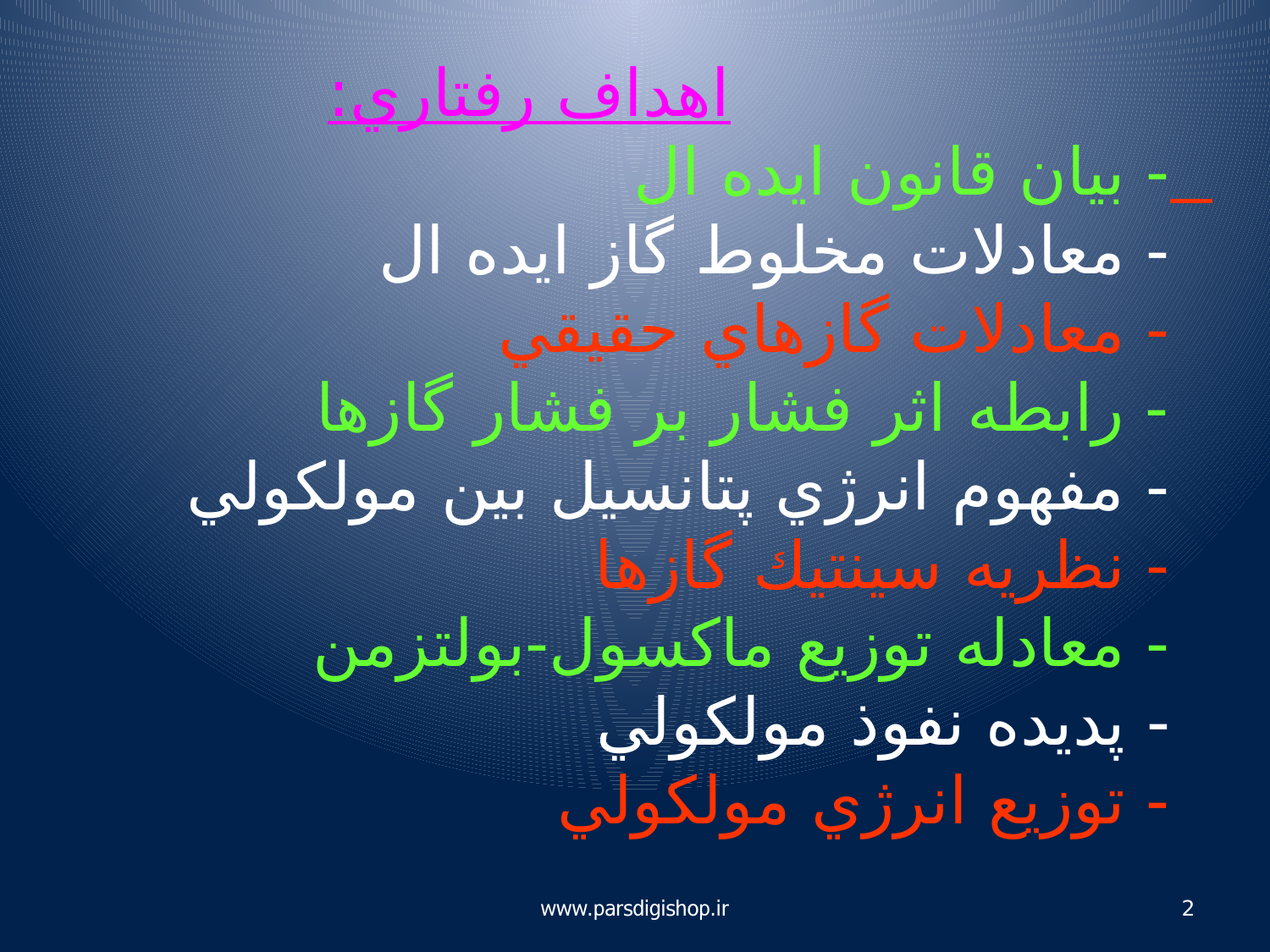

# اهداف رفتاري: - بيان قانون ايده ال - معادلات مخلوط گاز ايده ال - معادلات گازهاي حقيقي - رابطه اثر فشار بر فشار گازها - مفهوم انرژي پتانسيل بين مولكولي - نظريه سينتيك گازها - معادله توزيع ماكسول-بولتزمن - پديده نفوذ مولكولي - توزيع انرژي مولكولي
www.parsdigishop.ir
2